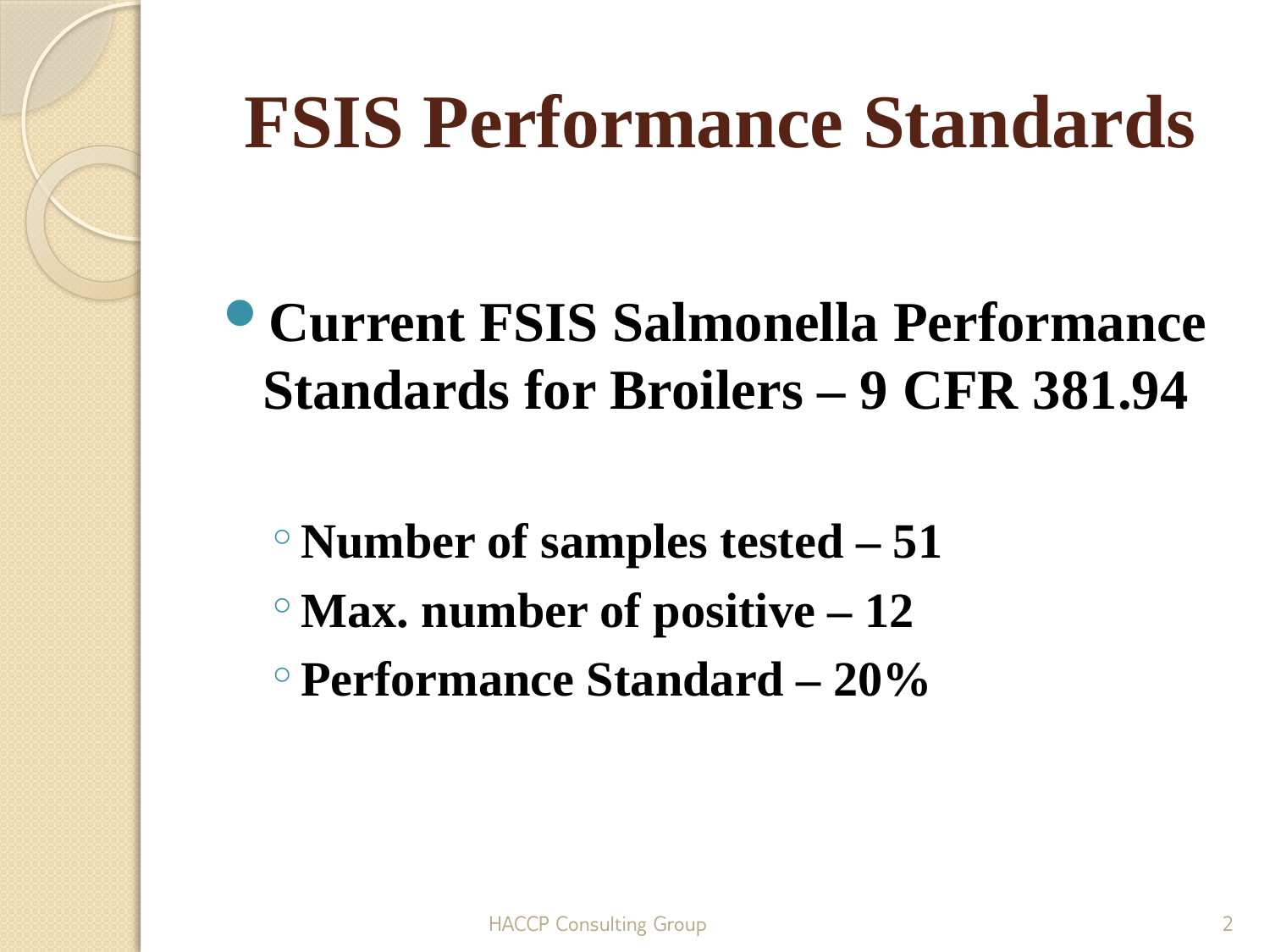

# FSIS Performance Standards

Current FSIS Salmonella Performance Standards for Broilers – 9 CFR 381.94

Number of samples tested – 51
Max. number of positive – 12
Performance Standard – 20%
HACCP Consulting Group
2